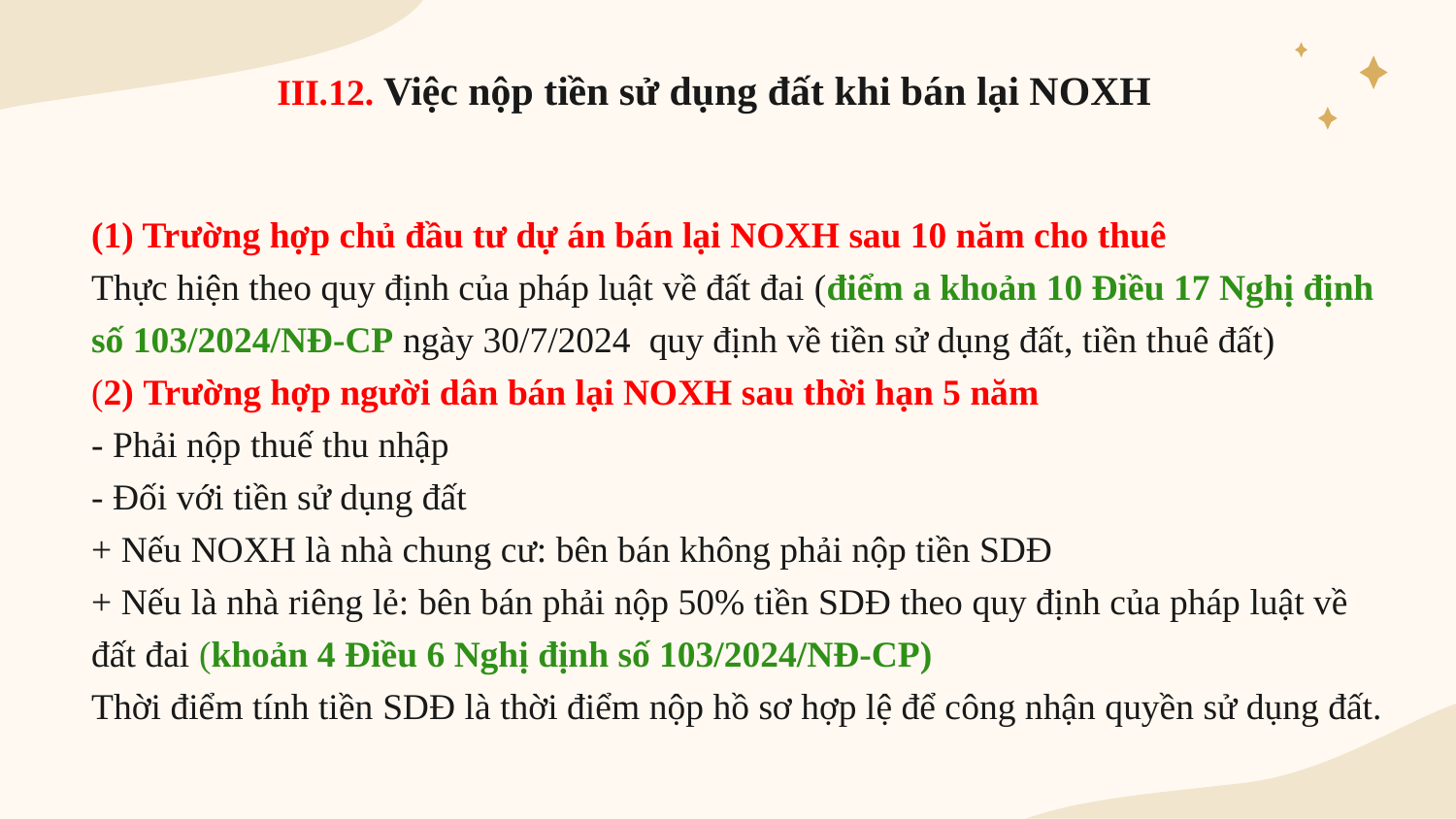

III.12. Việc nộp tiền sử dụng đất khi bán lại NOXH
# (1) Trường hợp chủ đầu tư dự án bán lại NOXH sau 10 năm cho thuê Thực hiện theo quy định của pháp luật về đất đai (điểm a khoản 10 Điều 17 Nghị định số 103/2024/NĐ-CP ngày 30/7/2024  quy định về tiền sử dụng đất, tiền thuê đất) (2) Trường hợp người dân bán lại NOXH sau thời hạn 5 năm - Phải nộp thuế thu nhập - Đối với tiền sử dụng đất + Nếu NOXH là nhà chung cư: bên bán không phải nộp tiền SDĐ + Nếu là nhà riêng lẻ: bên bán phải nộp 50% tiền SDĐ theo quy định của pháp luật về đất đai (khoản 4 Điều 6 Nghị định số 103/2024/NĐ-CP) Thời điểm tính tiền SDĐ là thời điểm nộp hồ sơ hợp lệ để công nhận quyền sử dụng đất.